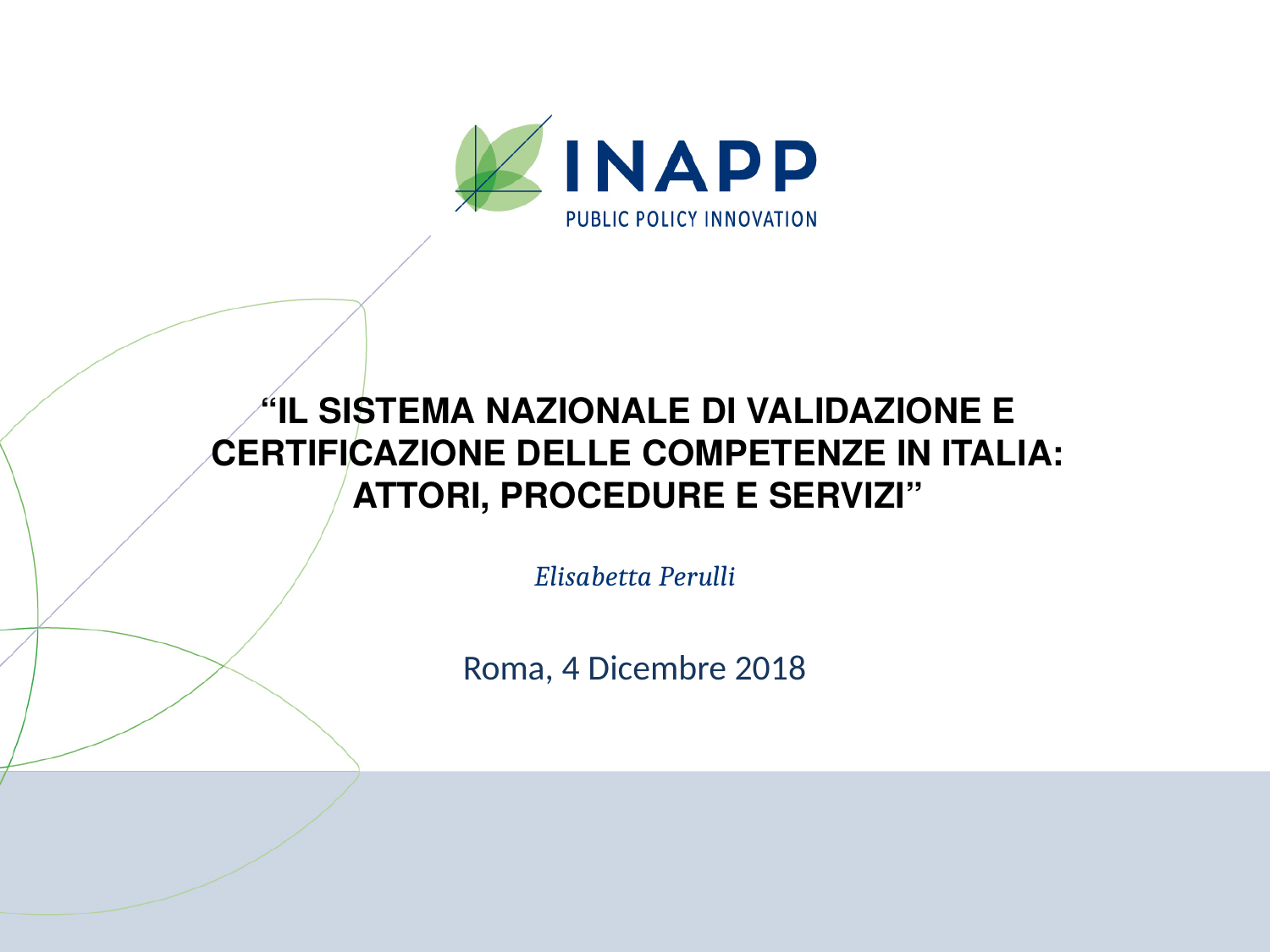

“Il sistema nazionale di validazione e certificazione delle competenze in Italia: attori, procedure e servizi”
Elisabetta Perulli

Roma, 4 Dicembre 2018